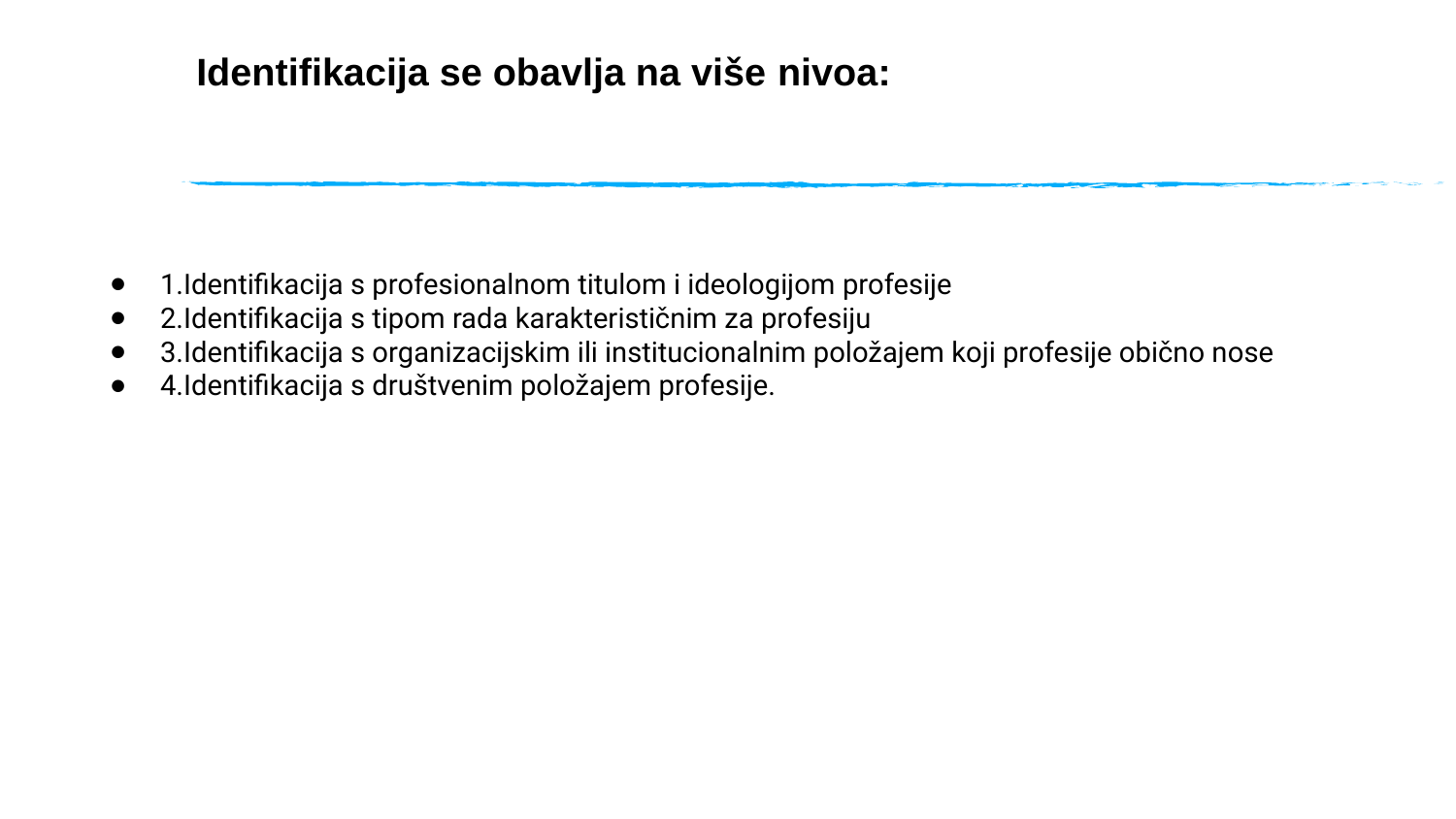

# Identifikacija se obavlja na više nivoa:

1.Identifikacija s profesionalnom titulom i ideologijom profesije
2.Identifikacija s tipom rada karakterističnim za profesiju
3.Identifikacija s organizacijskim ili institucionalnim položajem koji profesije obično nose
4.Identifikacija s društvenim položajem profesije.